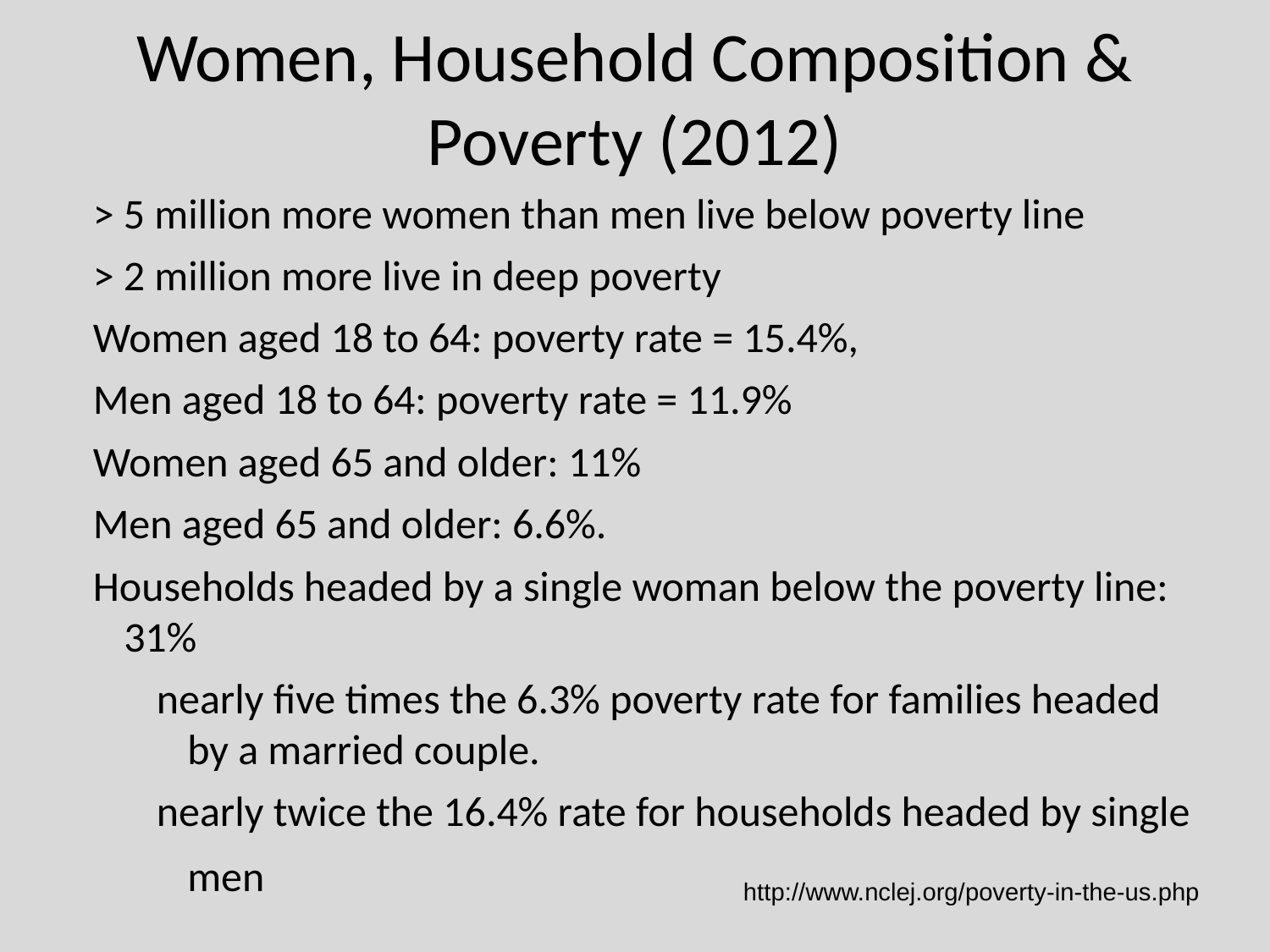

# Women, Household Composition & Poverty (2012)

> 5 million more women than men live below poverty line
> 2 million more live in deep poverty
Women aged 18 to 64: poverty rate = 15.4%,
Men aged 18 to 64: poverty rate = 11.9%
Women aged 65 and older: 11%
Men aged 65 and older: 6.6%.
Households headed by a single woman below the poverty line: 31%
nearly five times the 6.3% poverty rate for families headed by a married couple.
nearly twice the 16.4% rate for households headed by single men

http://www.nclej.org/poverty-in-the-us.php